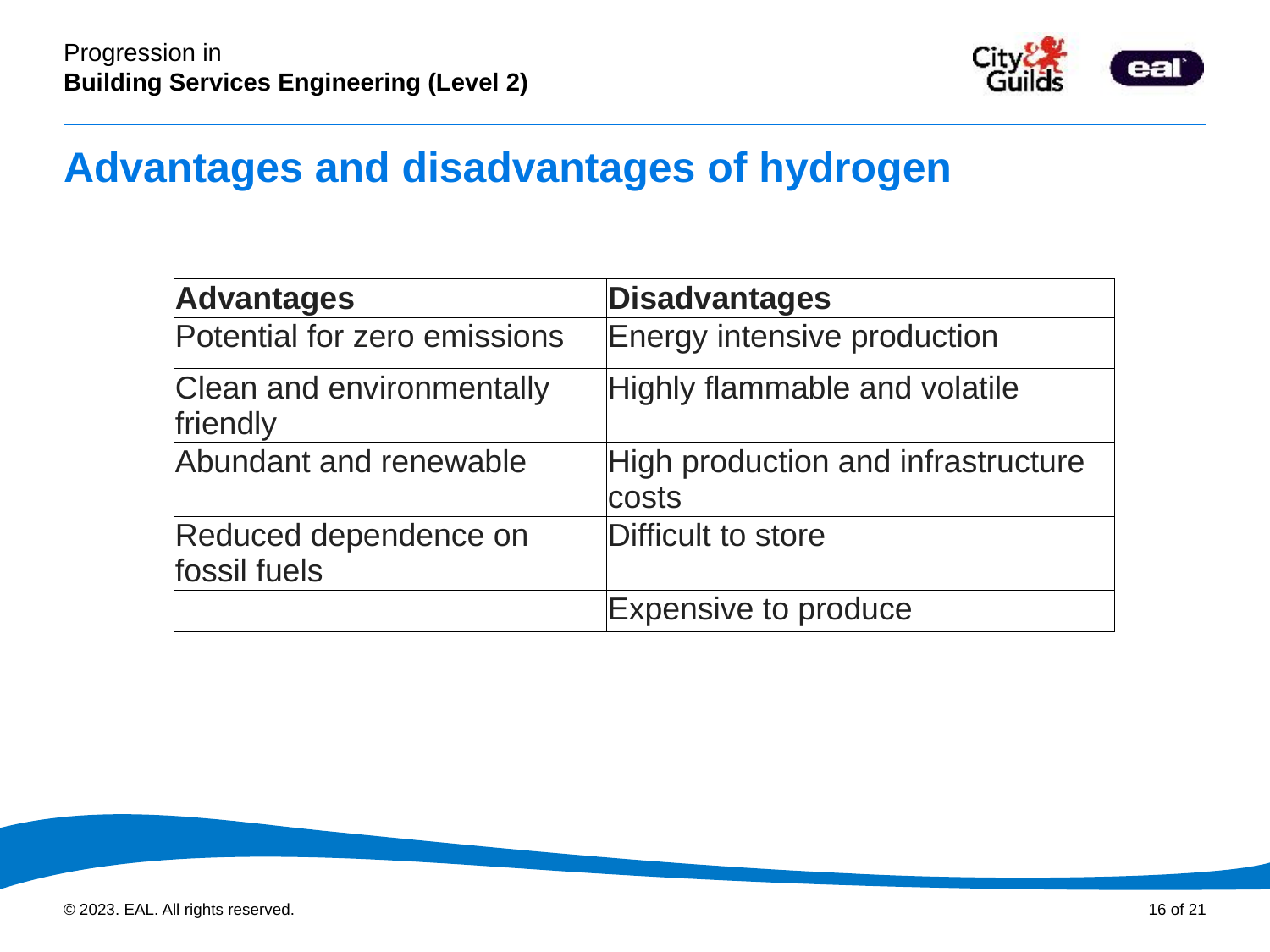

# Advantages and disadvantages of hydrogen
| Advantages | Disadvantages |
| --- | --- |
| Potential for zero emissions | Energy intensive production |
| Clean and environmentally friendly | Highly flammable and volatile |
| Abundant and renewable | High production and infrastructure costs |
| Reduced dependence on fossil fuels | Difficult to store |
|  | Expensive to produce |